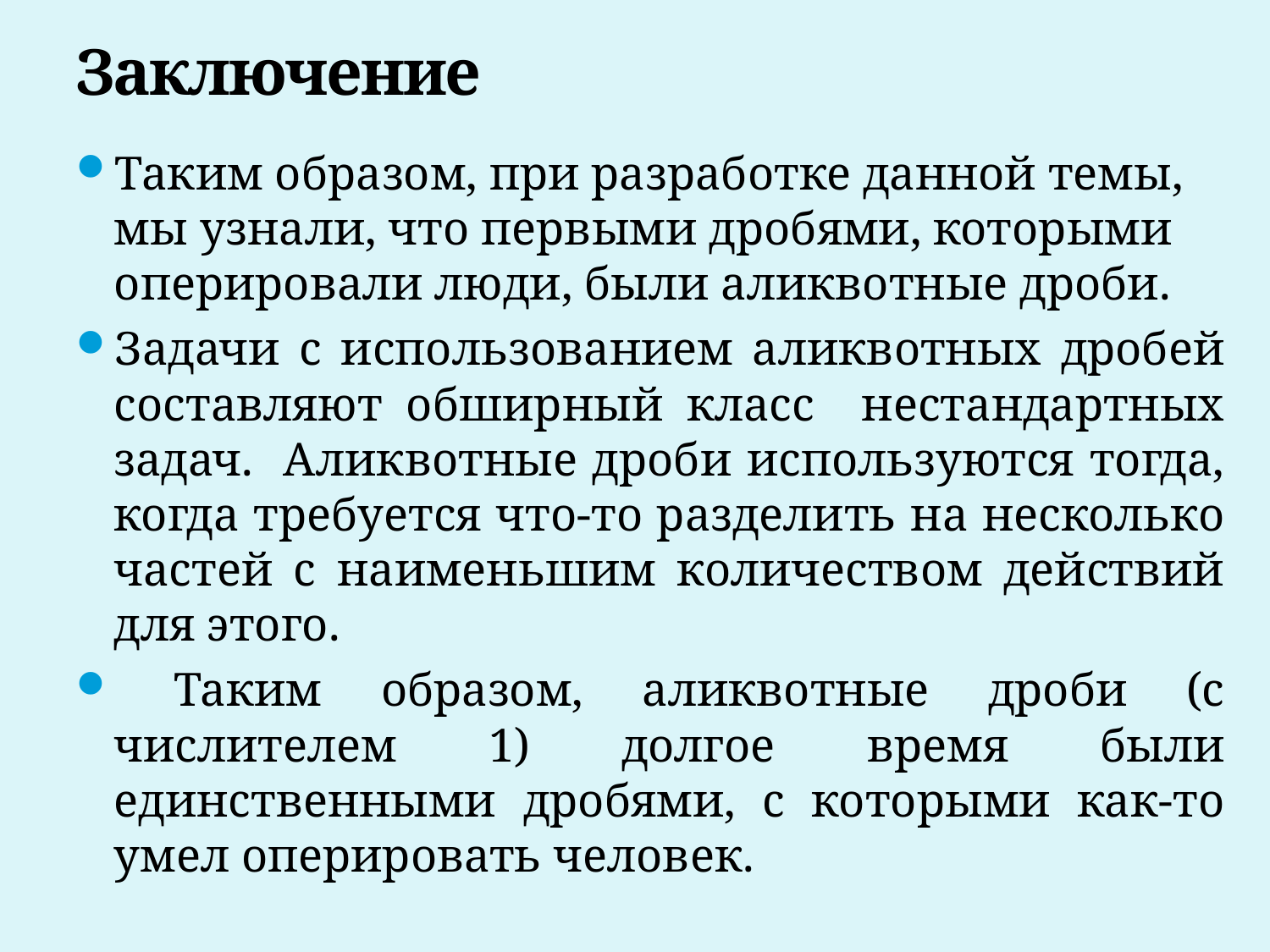

# Заключение
Таким образом, при разработке данной темы,  мы узнали, что первыми дробями, которыми оперировали люди, были аликвотные дроби.
Задачи с использованием аликвотных дробей составляют обширный класс  нестандартных задач.  Аликвотные дроби используются тогда, когда требуется что-то разделить на несколько частей с наименьшим количеством действий для этого.
 Таким образом, аликвотные дроби (с числителем 1) долгое время были единственными дробями, с которыми как-то умел оперировать человек.